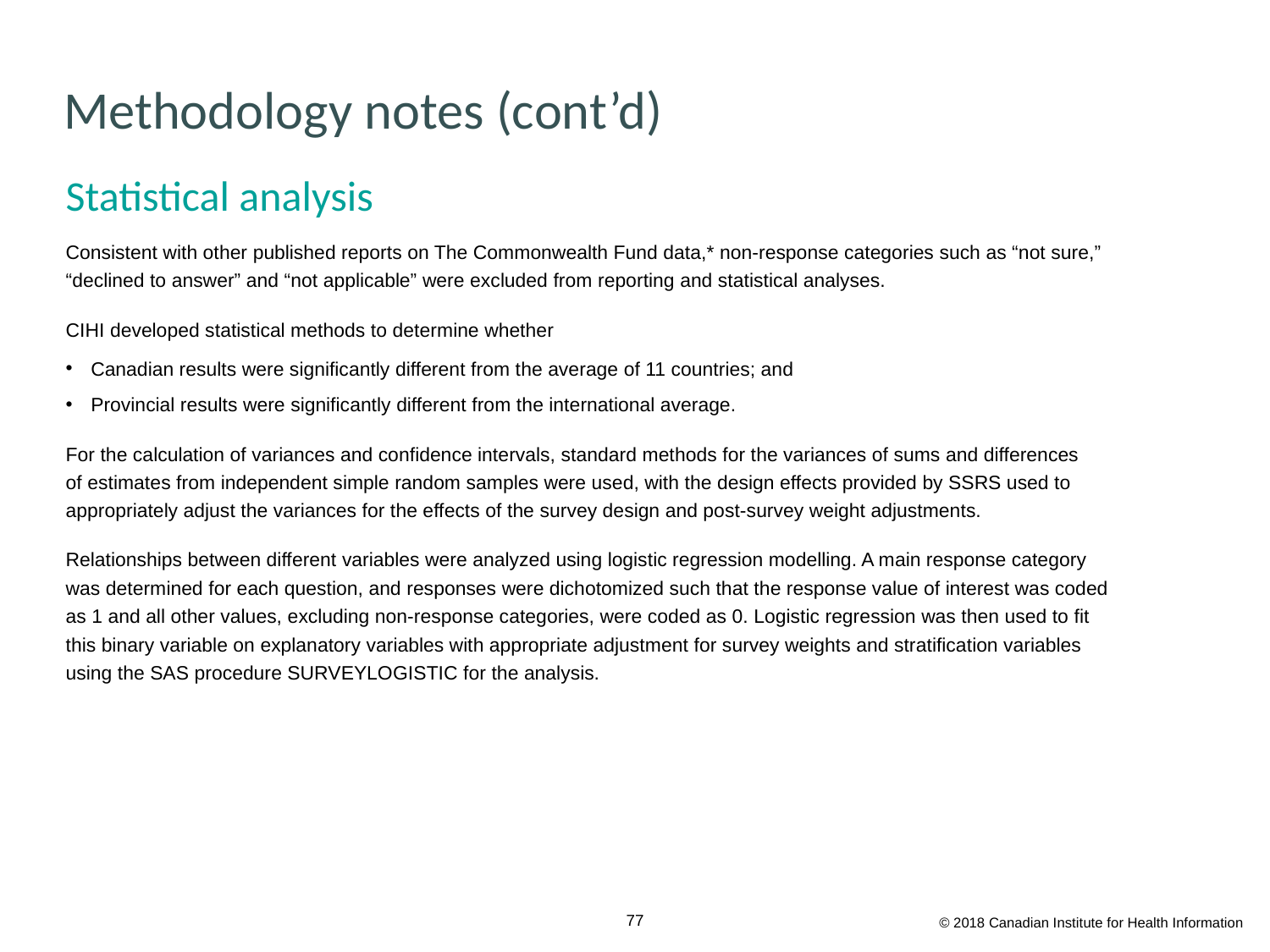

# Methodology notes (cont’d)
Statistical analysis
Consistent with other published reports on The Commonwealth Fund data,* non-response categories such as “not sure,” “declined to answer” and “not applicable” were excluded from reporting and statistical analyses.
CIHI developed statistical methods to determine whether
Canadian results were significantly different from the average of 11 countries; and
Provincial results were significantly different from the international average.
For the calculation of variances and confidence intervals, standard methods for the variances of sums and differences
of estimates from independent simple random samples were used, with the design effects provided by SSRS used to appropriately adjust the variances for the effects of the survey design and post-survey weight adjustments.
Relationships between different variables were analyzed using logistic regression modelling. A main response category was determined for each question, and responses were dichotomized such that the response value of interest was coded as 1 and all other values, excluding non-response categories, were coded as 0. Logistic regression was then used to fit this binary variable on explanatory variables with appropriate adjustment for survey weights and stratification variables using the SAS procedure SURVEYLOGISTIC for the analysis.
© 2018 Canadian Institute for Health Information
77